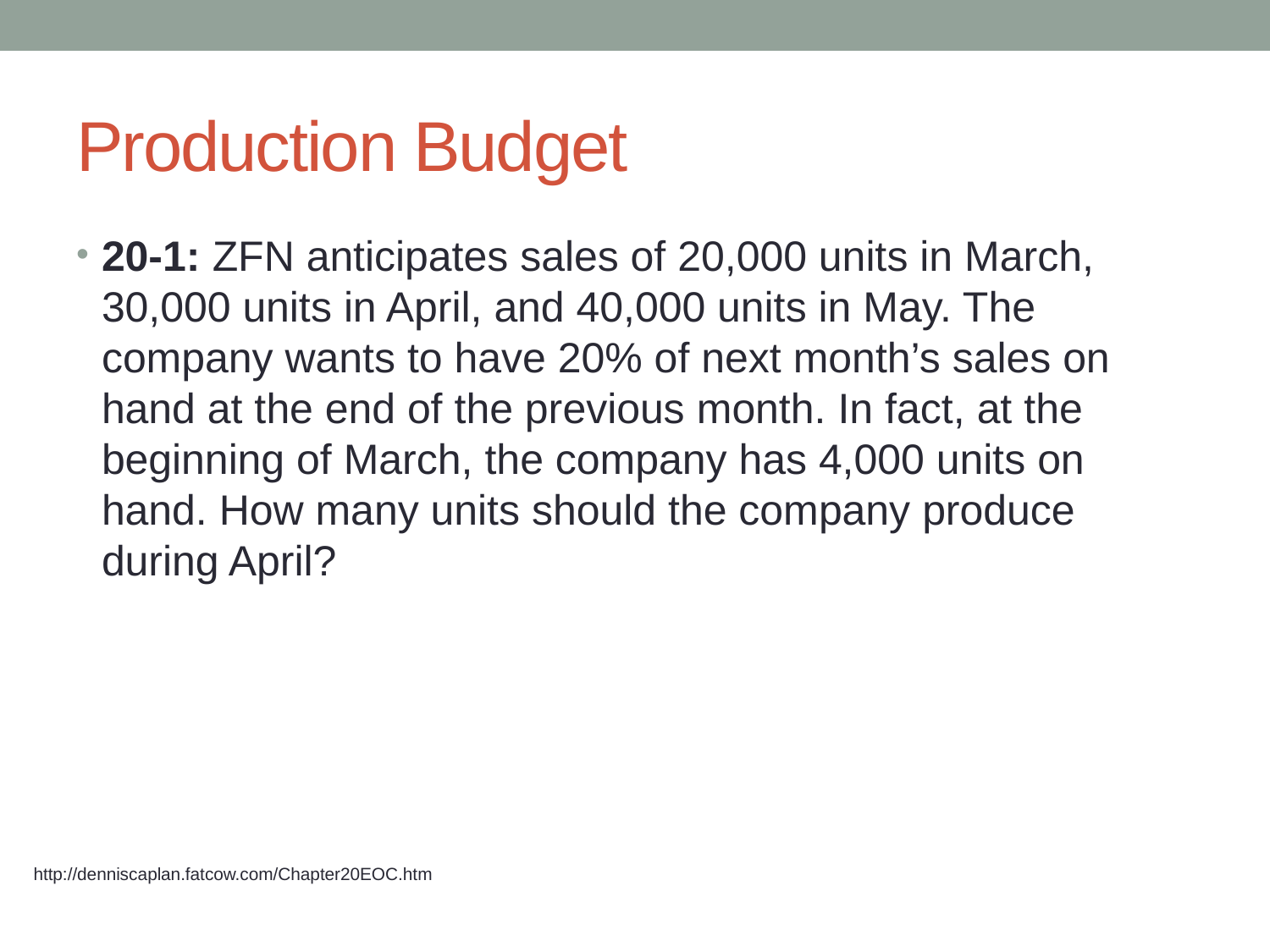

# Production Budget
20-1: ZFN anticipates sales of 20,000 units in March, 30,000 units in April, and 40,000 units in May. The company wants to have 20% of next month’s sales on hand at the end of the previous month. In fact, at the beginning of March, the company has 4,000 units on hand. How many units should the company produce during April?
http://denniscaplan.fatcow.com/Chapter20EOC.htm